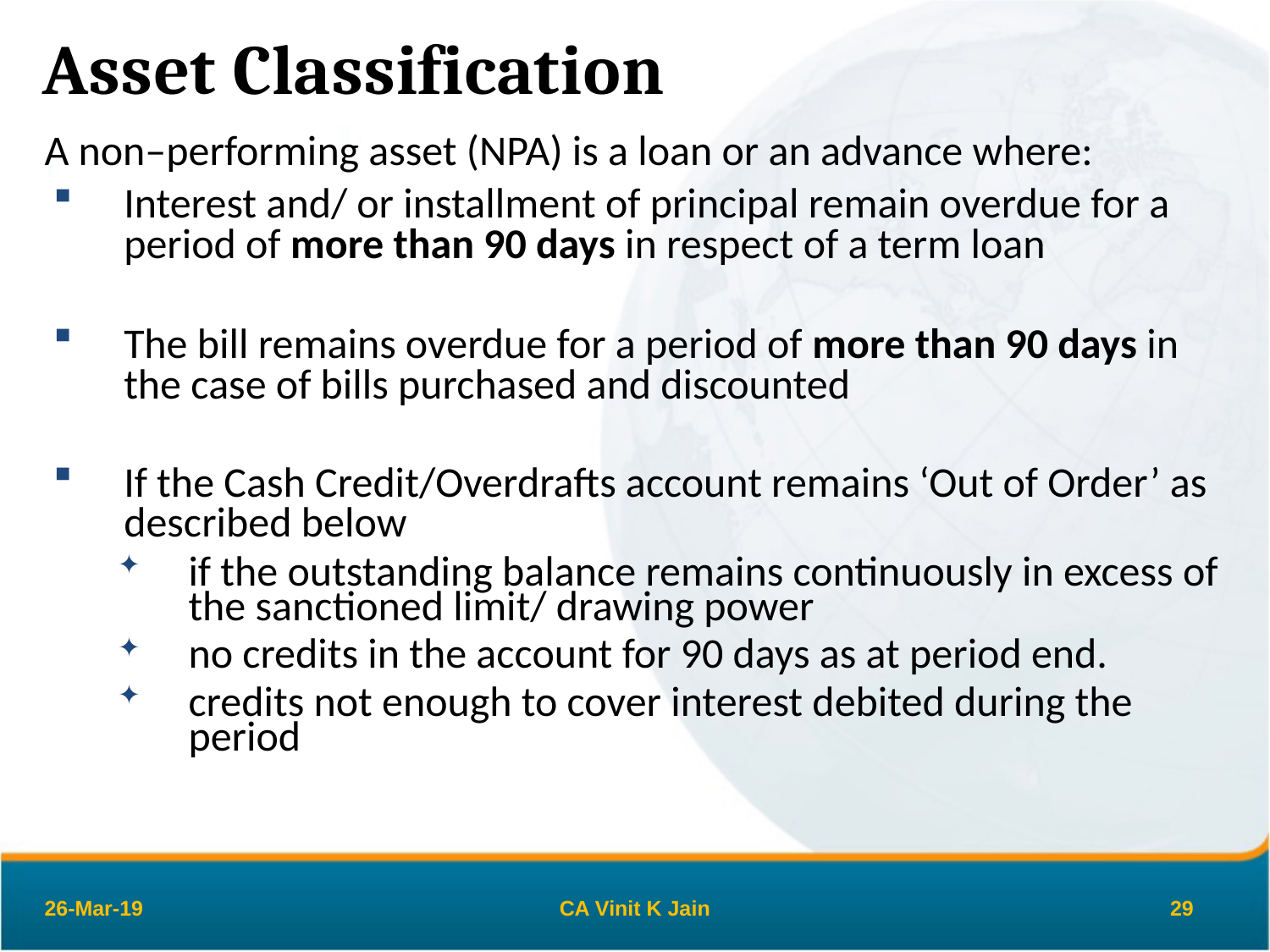

# Asset Classification
A non–performing asset (NPA) is a loan or an advance where:
Interest and/ or installment of principal remain overdue for a period of more than 90 days in respect of a term loan

The bill remains overdue for a period of more than 90 days in the case of bills purchased and discounted

If the Cash Credit/Overdrafts account remains ‘Out of Order’ as described below
if the outstanding balance remains continuously in excess of the sanctioned limit/ drawing power
no credits in the account for 90 days as at period end.
credits not enough to cover interest debited during the period
26-Mar-19
CA Vinit K Jain
29